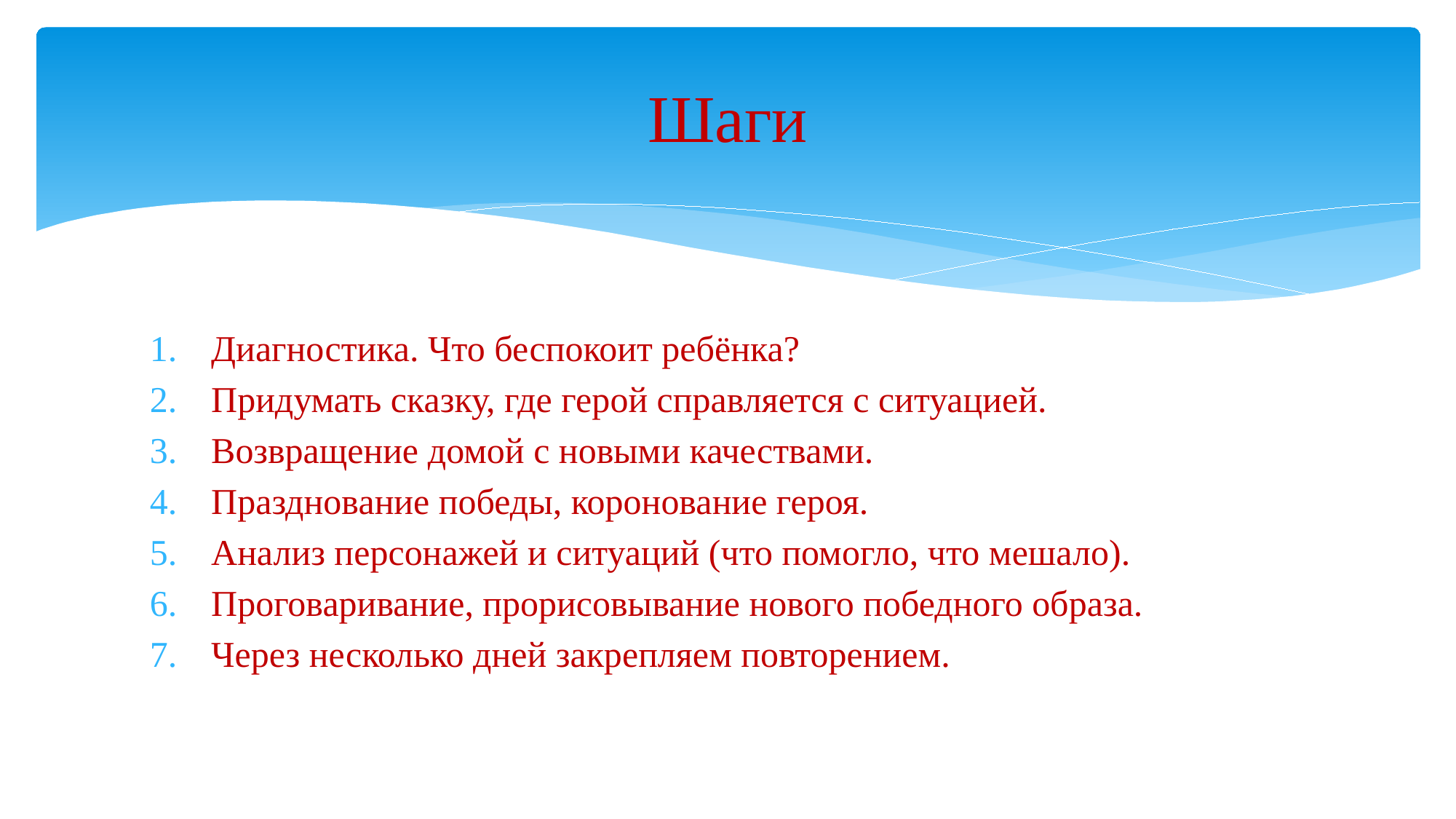

# Шаги
Диагностика. Что беспокоит ребёнка?
Придумать сказку, где герой справляется с ситуацией.
Возвращение домой с новыми качествами.
Празднование победы, коронование героя.
Анализ персонажей и ситуаций (что помогло, что мешало).
Проговаривание, прорисовывание нового победного образа.
Через несколько дней закрепляем повторением.